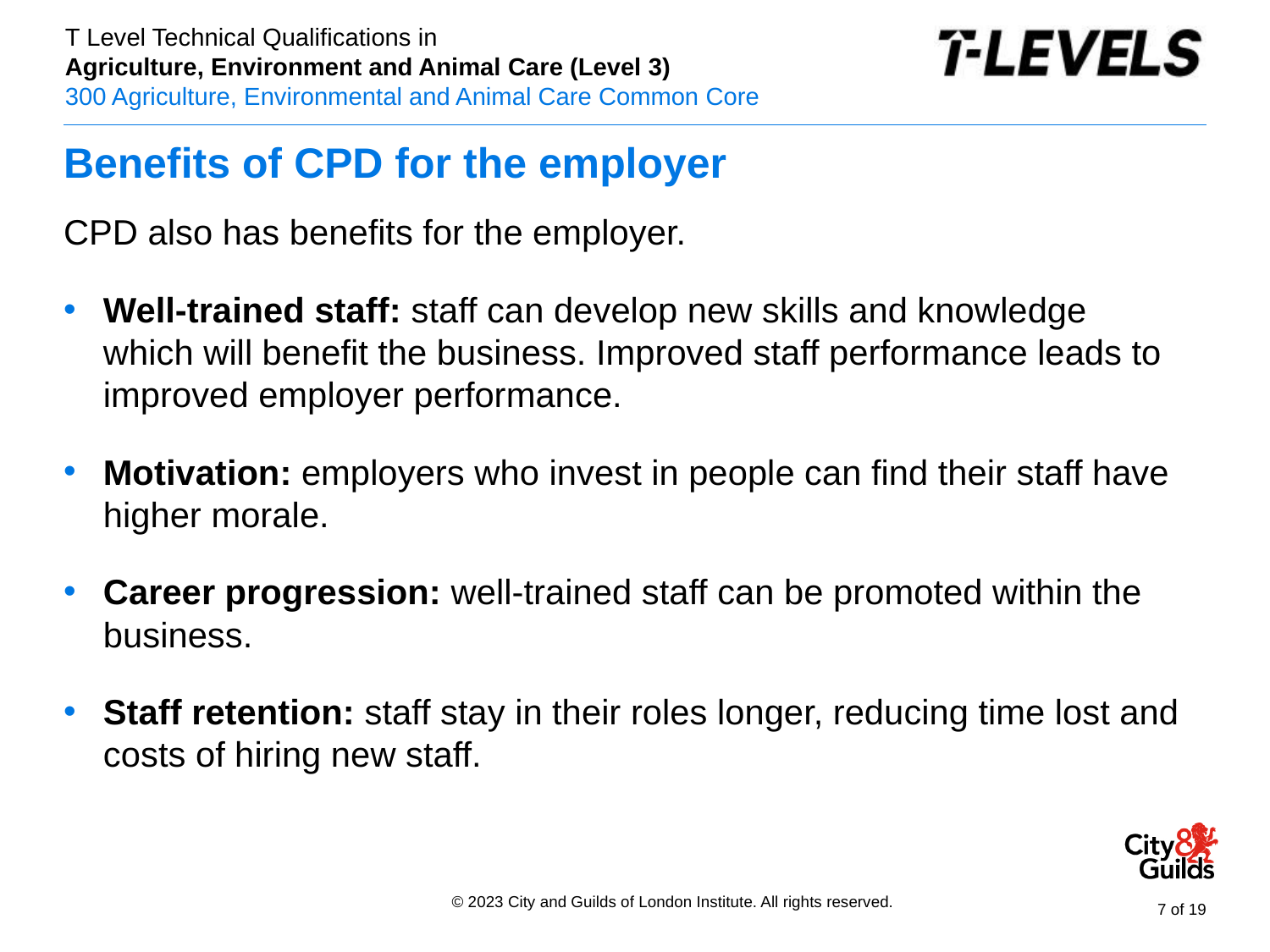

# Benefits of CPD for the employer
CPD also has benefits for the employer.
Well-trained staff: staff can develop new skills and knowledge which will benefit the business. Improved staff performance leads to improved employer performance.
Motivation: employers who invest in people can find their staff have higher morale.
Career progression: well-trained staff can be promoted within the business.
Staff retention: staff stay in their roles longer, reducing time lost and costs of hiring new staff.